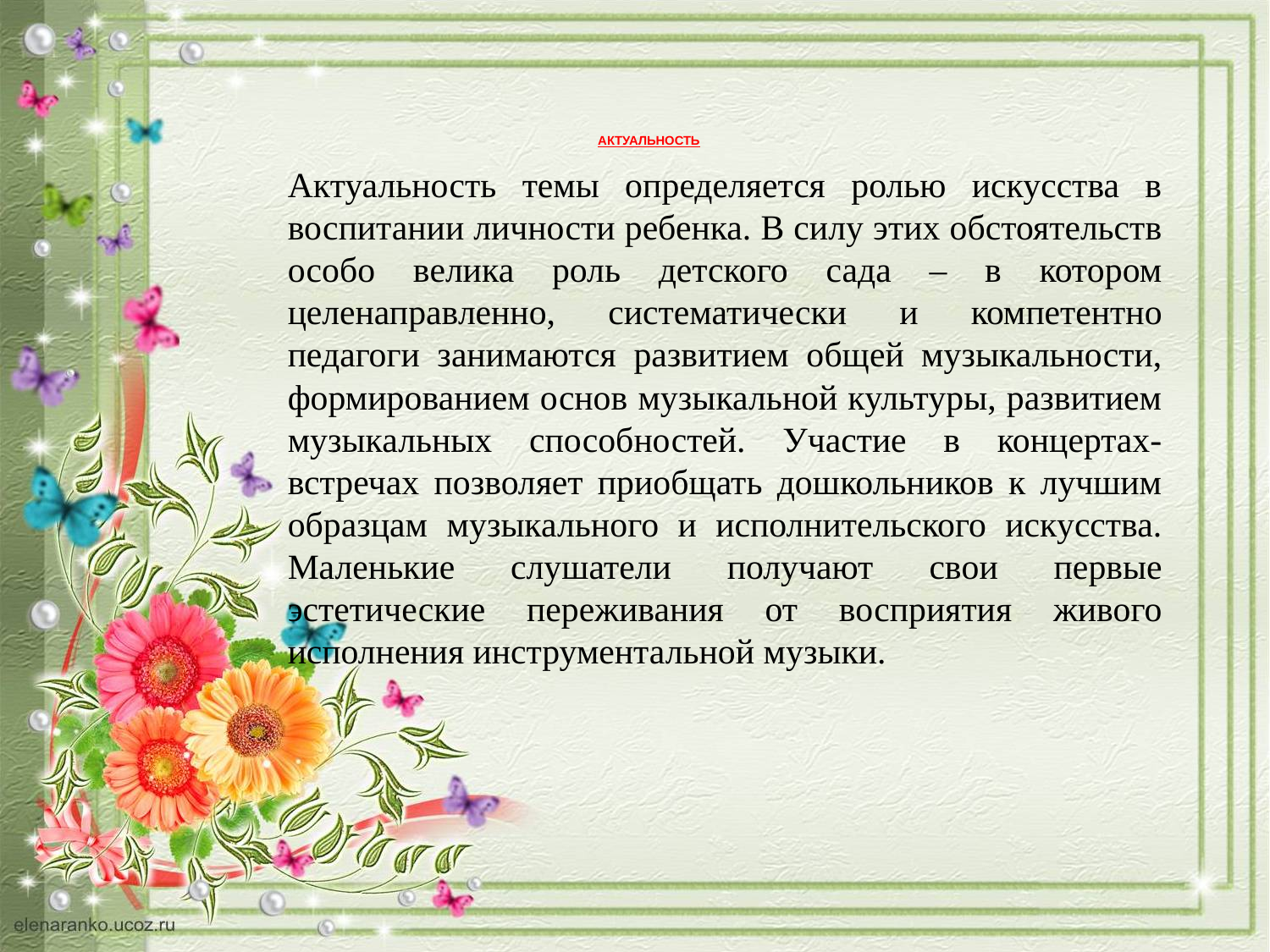

# АКТУАЛЬНОСТЬ
Актуальность темы определяется ролью искусства в воспитании личности ребенка. В силу этих обстоятельств особо велика роль детского сада – в котором целенаправленно, систематически и компетентно педагоги занимаются развитием общей музыкальности, формированием основ музыкальной культуры, развитием музыкальных способностей. Участие в концертах-встречах позволяет приобщать дошкольников к лучшим образцам музыкального и исполнительского искусства. Маленькие слушатели получают свои первые эстетические переживания от восприятия живого исполнения инструментальной музыки.